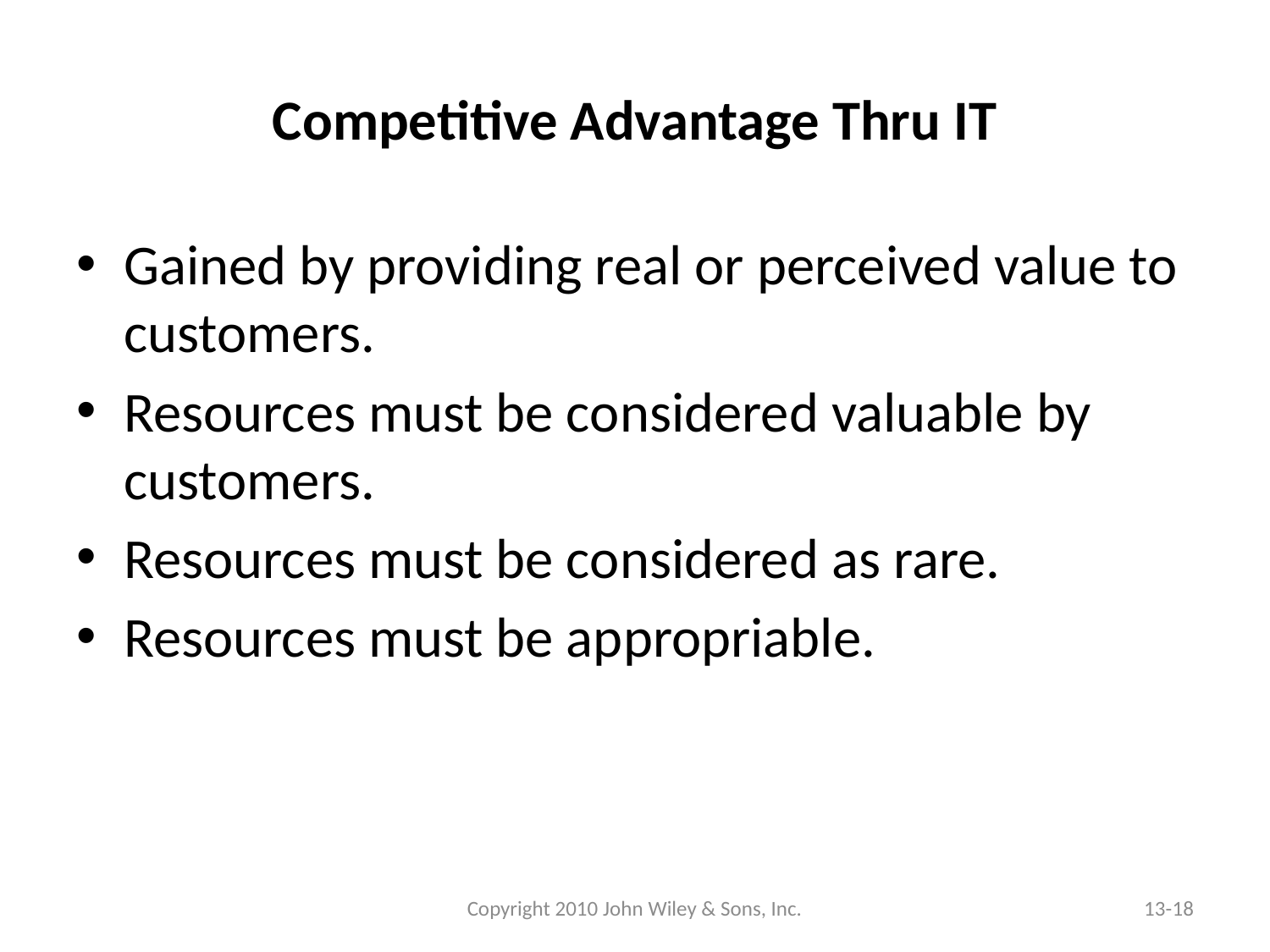

# Competitive Advantage Thru IT
Gained by providing real or perceived value to customers.
Resources must be considered valuable by customers.
Resources must be considered as rare.
Resources must be appropriable.
Copyright 2010 John Wiley & Sons, Inc.
13-18